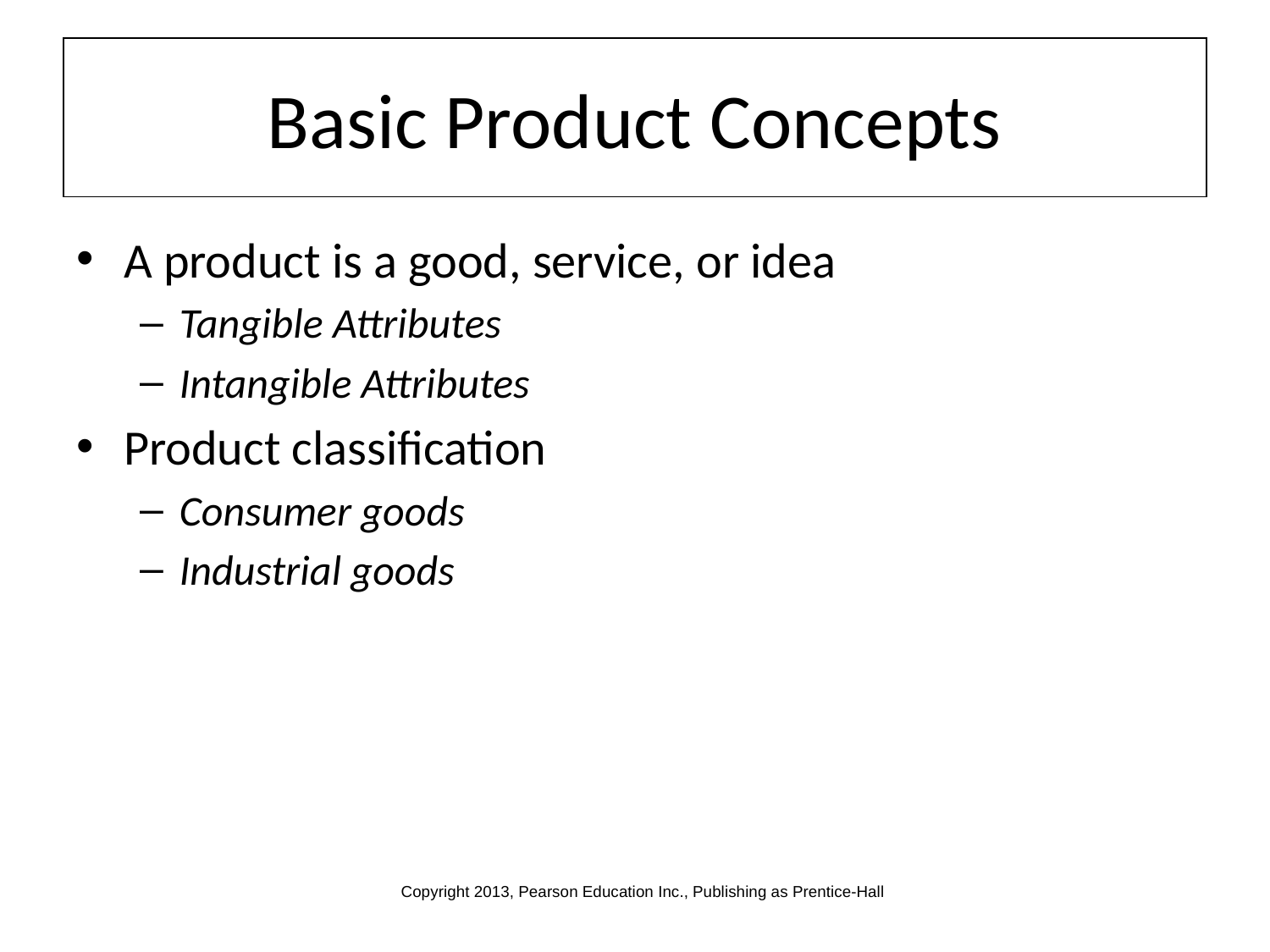

# Basic Product Concepts
A product is a good, service, or idea
Tangible Attributes
Intangible Attributes
Product classification
Consumer goods
Industrial goods

Copyright 2013, Pearson Education Inc., Publishing as Prentice-Hall